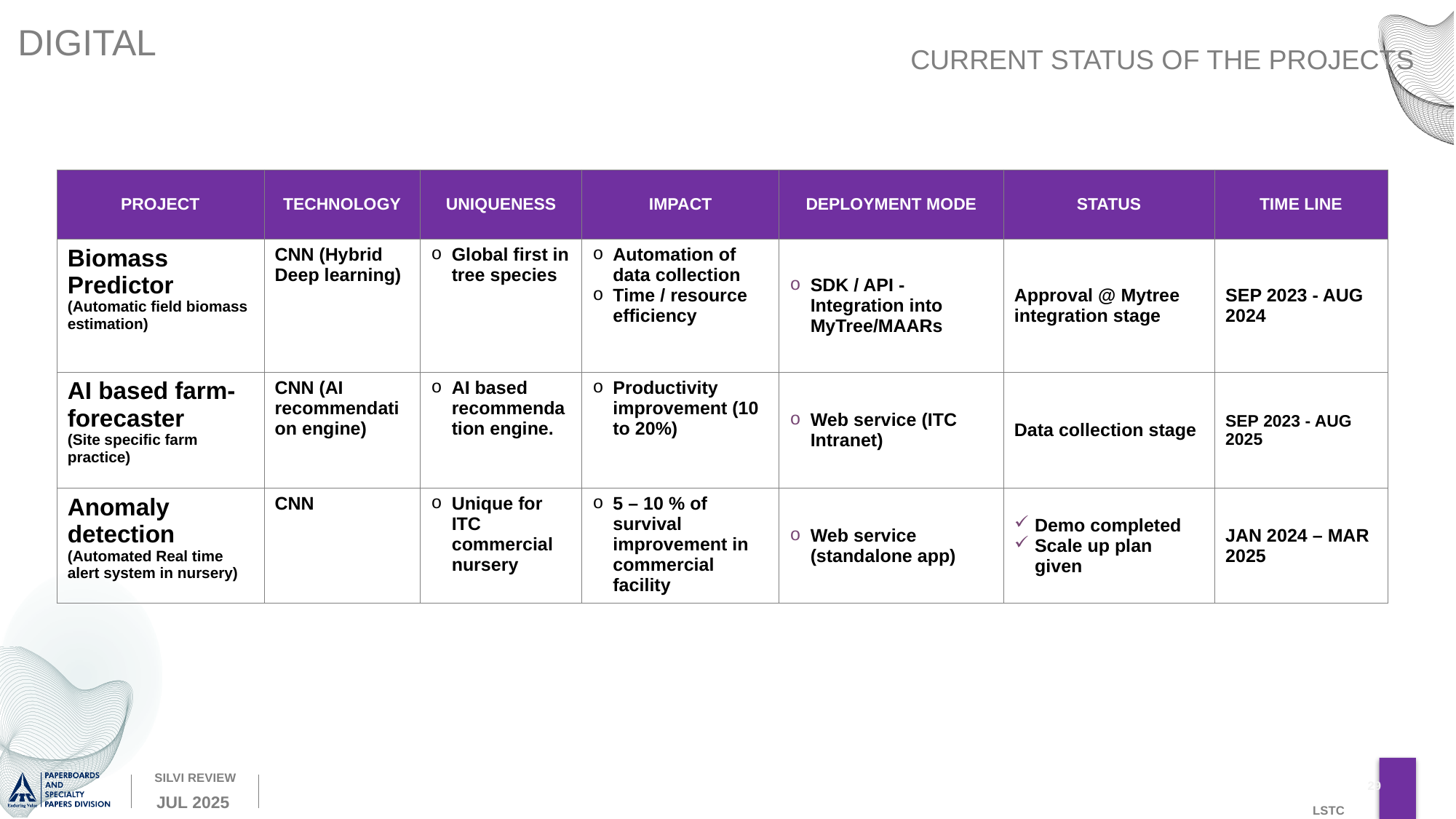

DIGITAL
Current Status of the Projects
| PROJECT | Technology | Uniqueness | Impact | Deployment mode | STATUS | Time line |
| --- | --- | --- | --- | --- | --- | --- |
| Biomass Predictor (Automatic field biomass estimation) | CNN (Hybrid Deep learning) | Global first in tree species | Automation of data collection Time / resource efficiency | SDK / API - Integration into MyTree/MAARs | Approval @ Mytree integration stage | SEP 2023 - AUG 2024 |
| AI based farm-forecaster (Site specific farm practice) | CNN (AI recommendation engine) | AI based recommendation engine. | Productivity improvement (10 to 20%) | Web service (ITC Intranet) | Data collection stage | SEP 2023 - AUG 2025 |
| Anomaly detection (Automated Real time alert system in nursery) | CNN | Unique for ITC commercial nursery | 5 – 10 % of survival improvement in commercial facility | Web service (standalone app) | Demo completed Scale up plan given | JAN 2024 – MAR 2025 |